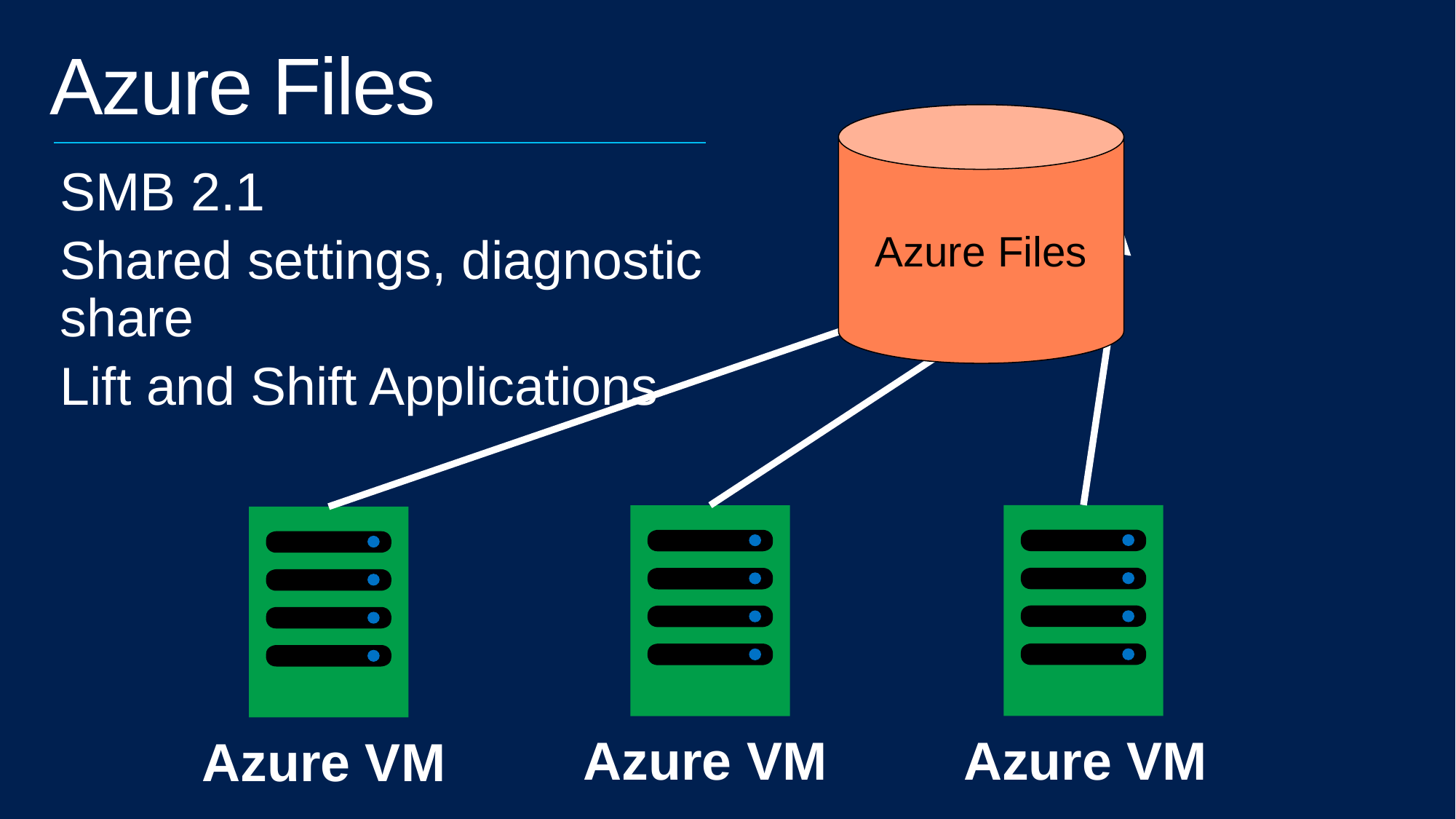

# Azure Files
Azure Files
SMB 2.1
Shared settings, diagnostic share
Lift and Shift Applications

Azure VM
Azure VM
Azure VM